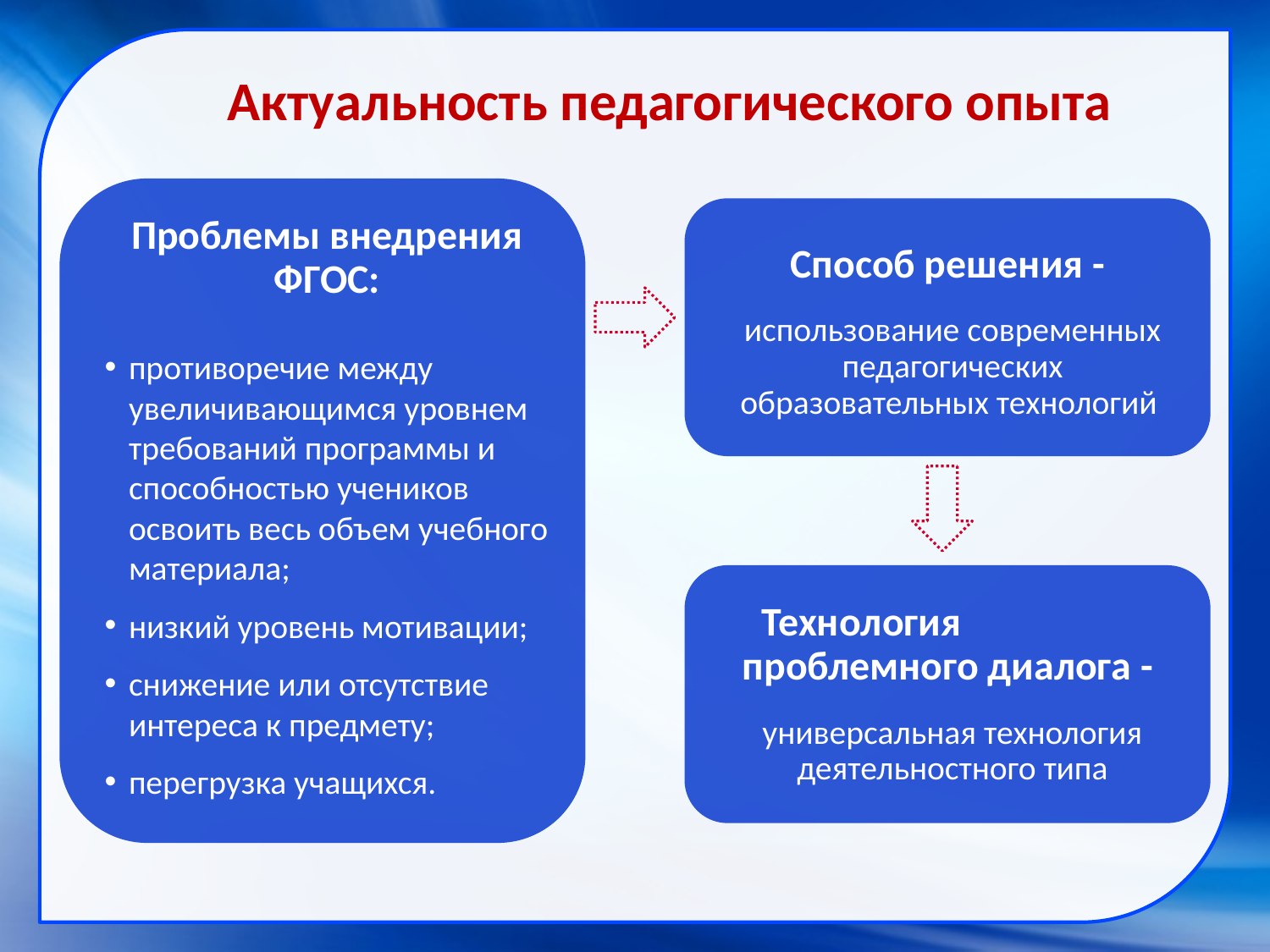

Актуальность педагогического опыта

Проблемы внедрения ФГОС:
противоречие между увеличивающимся уровнем требований программы и способностью учеников освоить весь объем учебного материала;
низкий уровень мотивации;
снижение или отсутствие интереса к предмету;
перегрузка учащихся.

Способ решения -
использование современных педагогических образовательных технологий

Технология                     проблемного диалога -
универсальная технология деятельностного типа